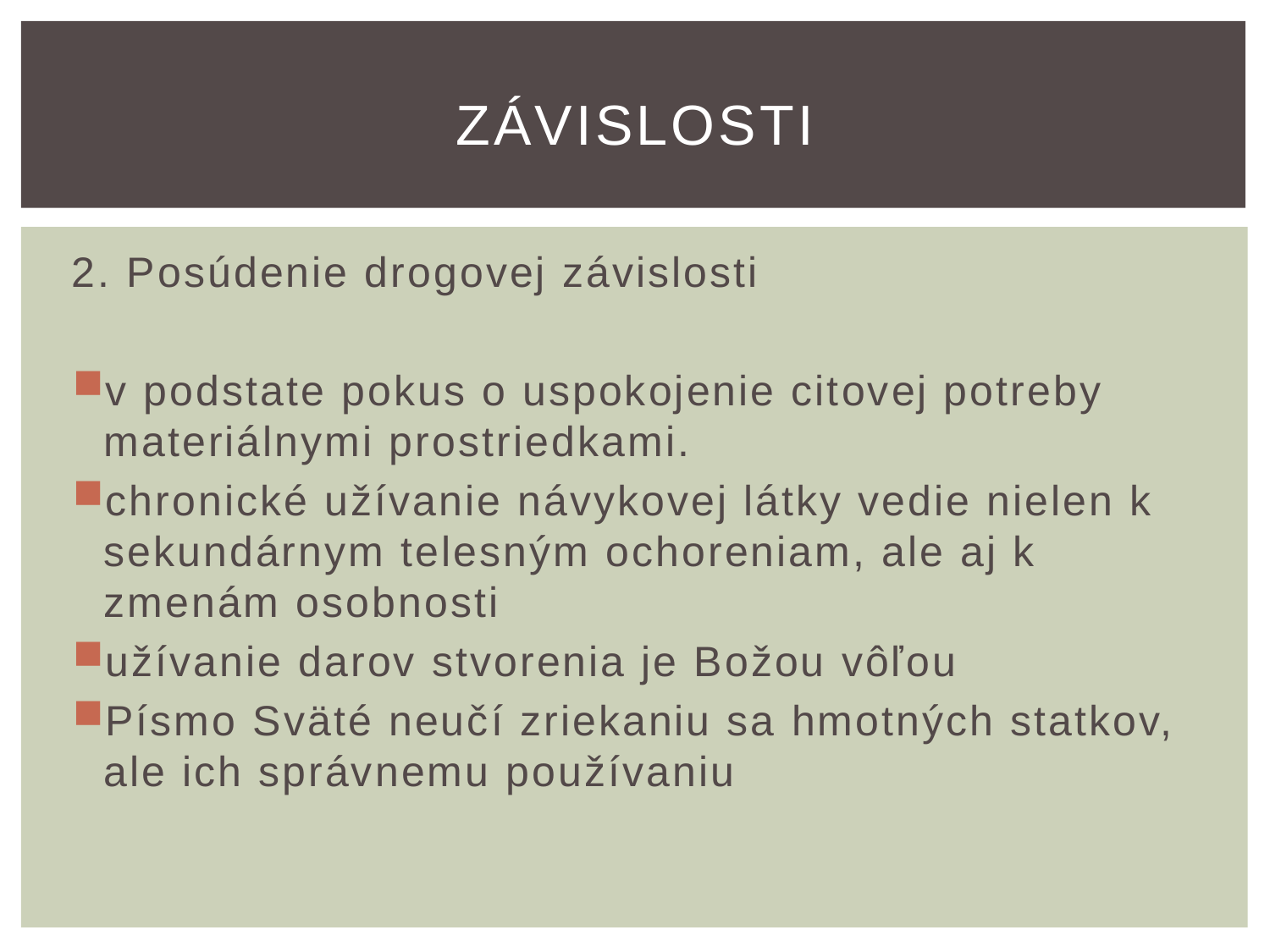

# Závislosti
2. Posúdenie drogovej závislosti

v podstate pokus o uspokojenie citovej potreby materiálnymi prostriedkami.
chronické užívanie návykovej látky vedie nielen k sekundárnym telesným ochoreniam, ale aj k zmenám osobnosti
užívanie darov stvorenia je Božou vôľou
Písmo Sväté neučí zriekaniu sa hmotných statkov, ale ich správnemu používaniu